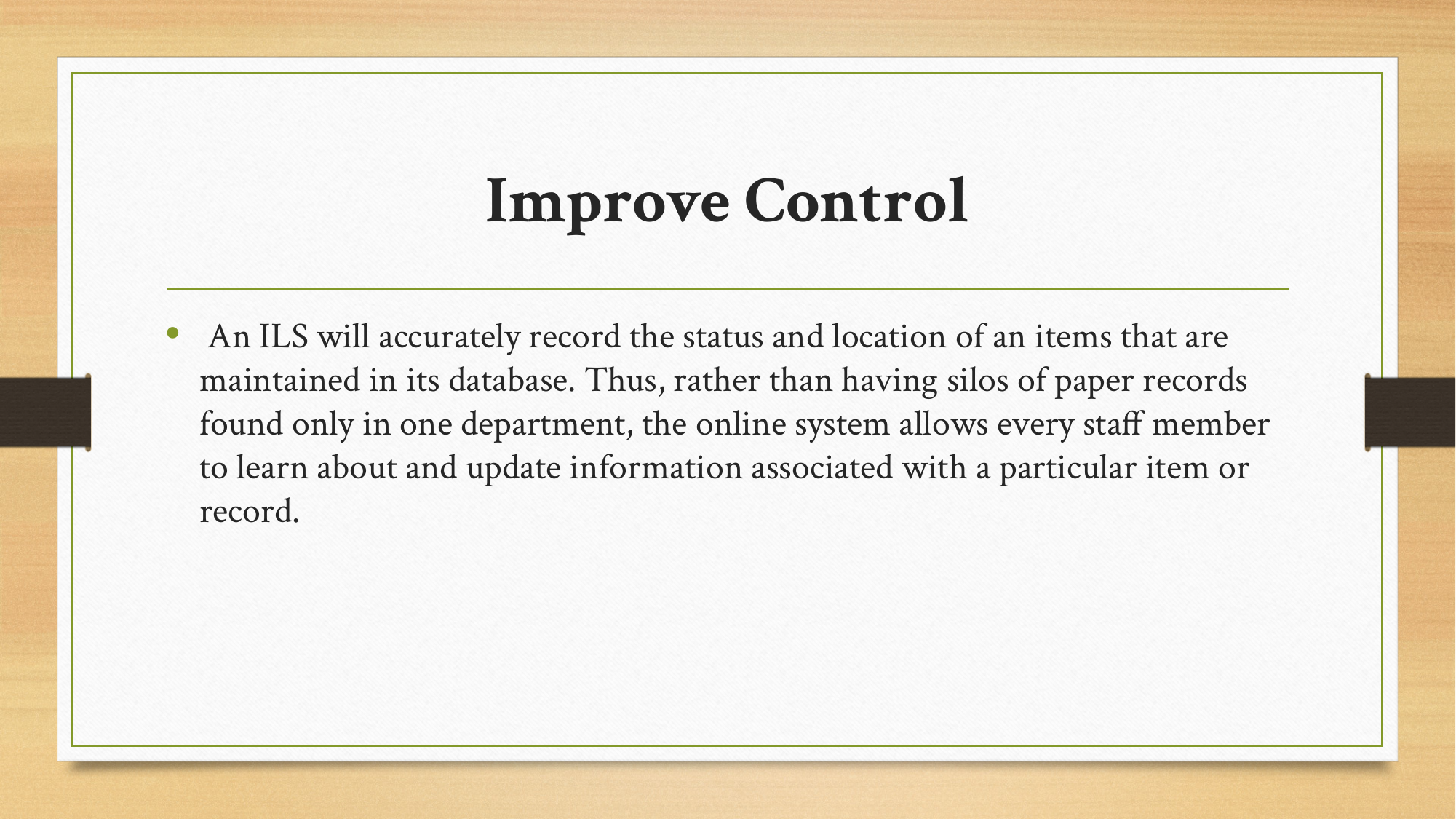

# Improve Control
 An ILS will accurately record the status and location of an items that are maintained in its database. Thus, rather than having silos of paper records found only in one department, the online system allows every staff member to learn about and update information associated with a particular item or record.